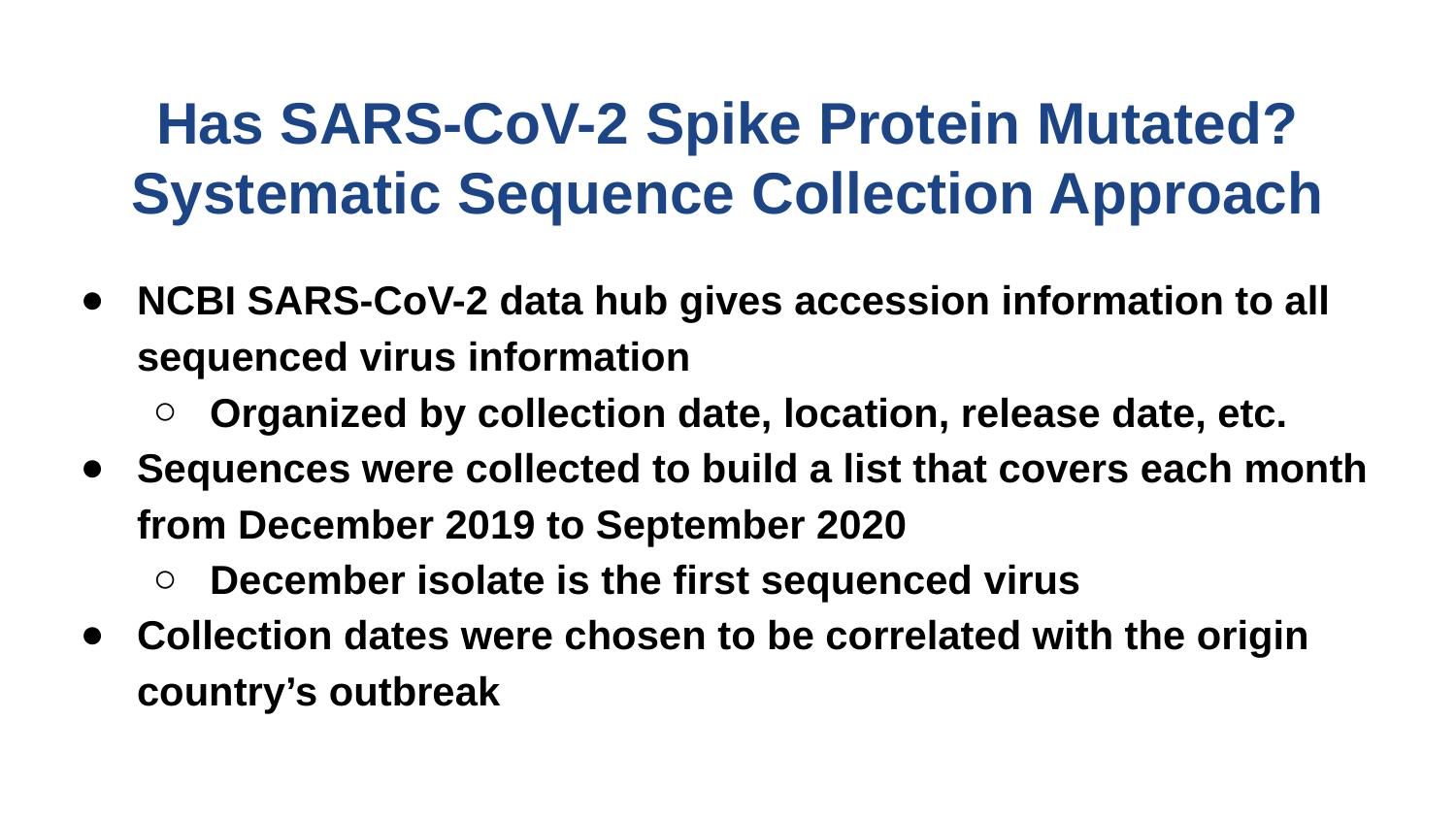

# Has SARS-CoV-2 Spike Protein Mutated?
Systematic Sequence Collection Approach
NCBI SARS-CoV-2 data hub gives accession information to all sequenced virus information
Organized by collection date, location, release date, etc.
Sequences were collected to build a list that covers each month from December 2019 to September 2020
December isolate is the first sequenced virus
Collection dates were chosen to be correlated with the origin country’s outbreak